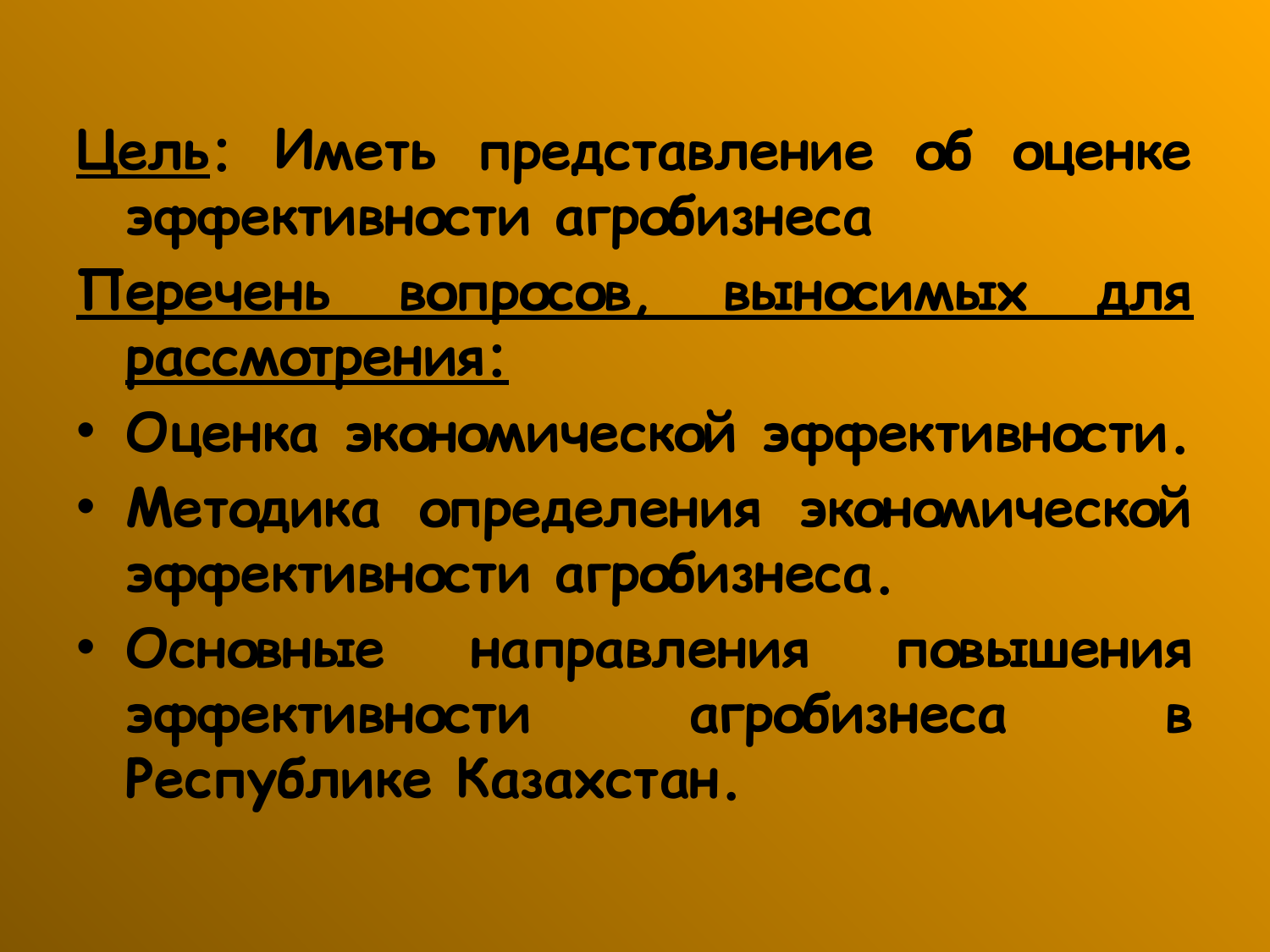

Цель: Иметь представление об оценке эффективности агробизнеса
Перечень вопросов, выносимых для рассмотрения:
Оценка экономической эффективности.
Методика определения экономической эффективности агробизнеса.
Основные направления повышения эффективности агробизнеса в Республике Казахстан.